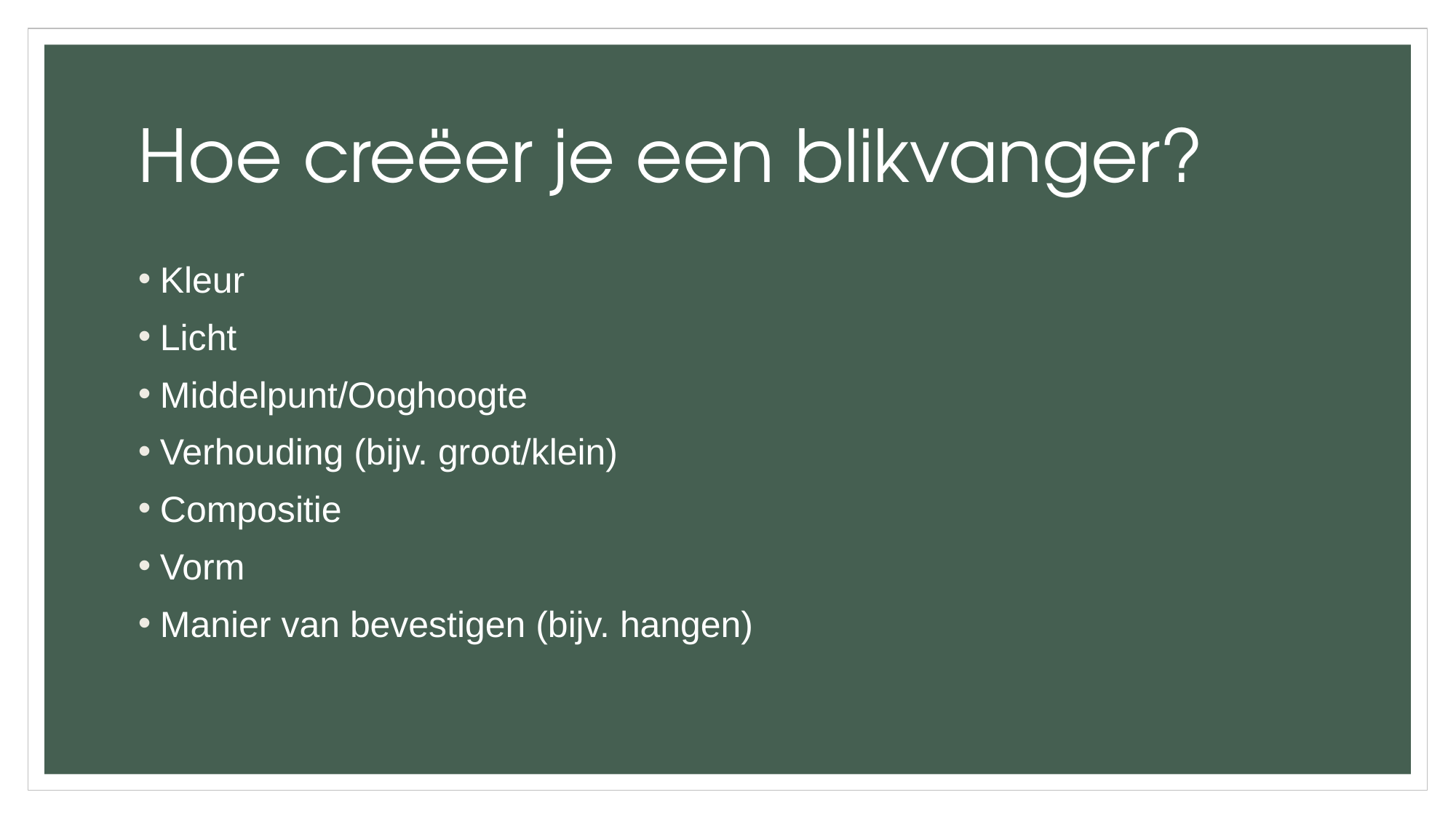

# Hoe creëer je een blikvanger?
Kleur
Licht
Middelpunt/Ooghoogte
Verhouding (bijv. groot/klein)
Compositie
Vorm
Manier van bevestigen (bijv. hangen)